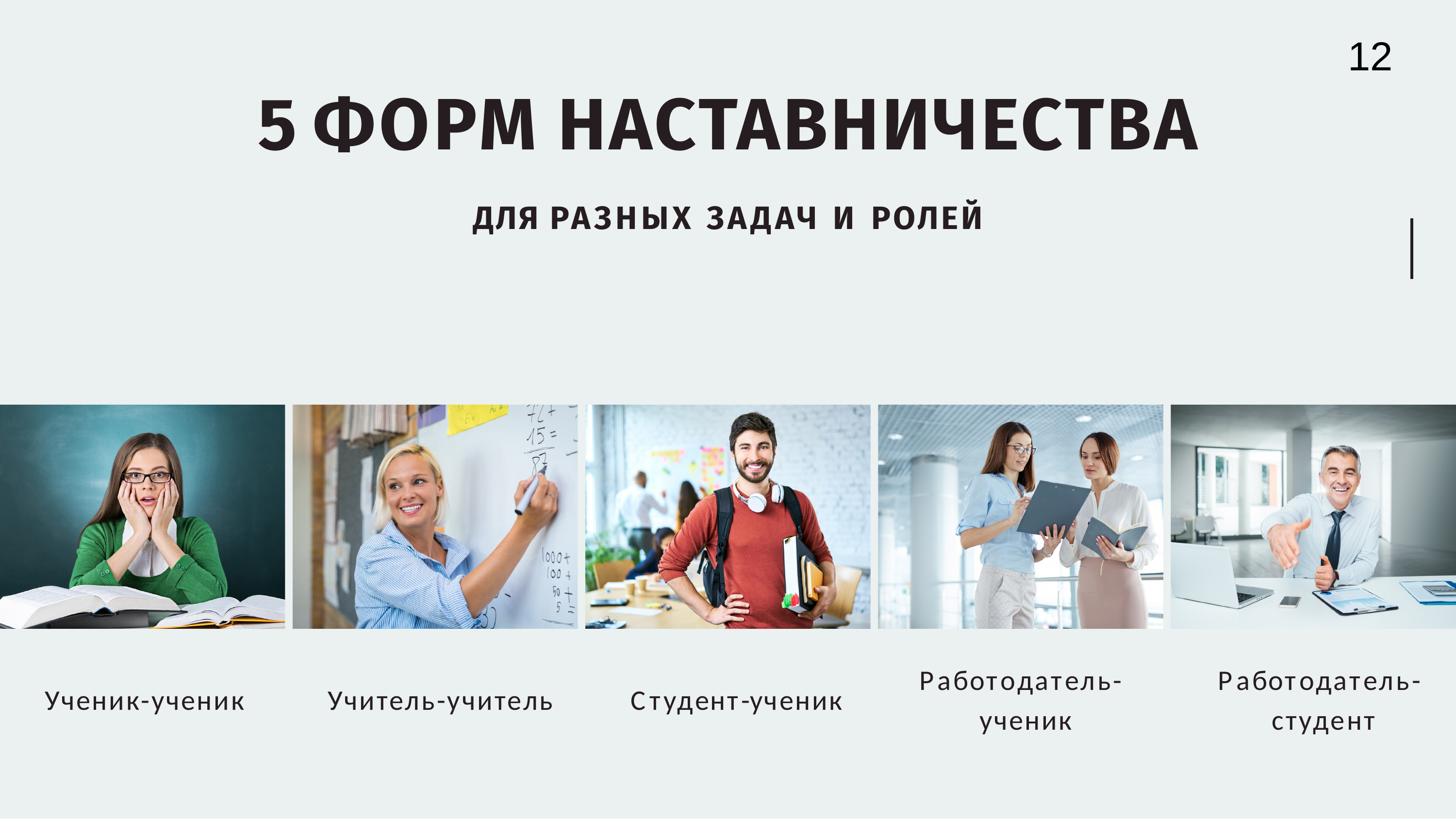

# 12
5 ФОРМ НАСТАВНИЧЕСТВА
ДЛЯ РАЗНЫХ ЗАДАЧ И РОЛЕЙ

Работодатель-  ученик
Работодатель-  студент
Ученик-ученик
Учитель-учитель
Студент-ученик